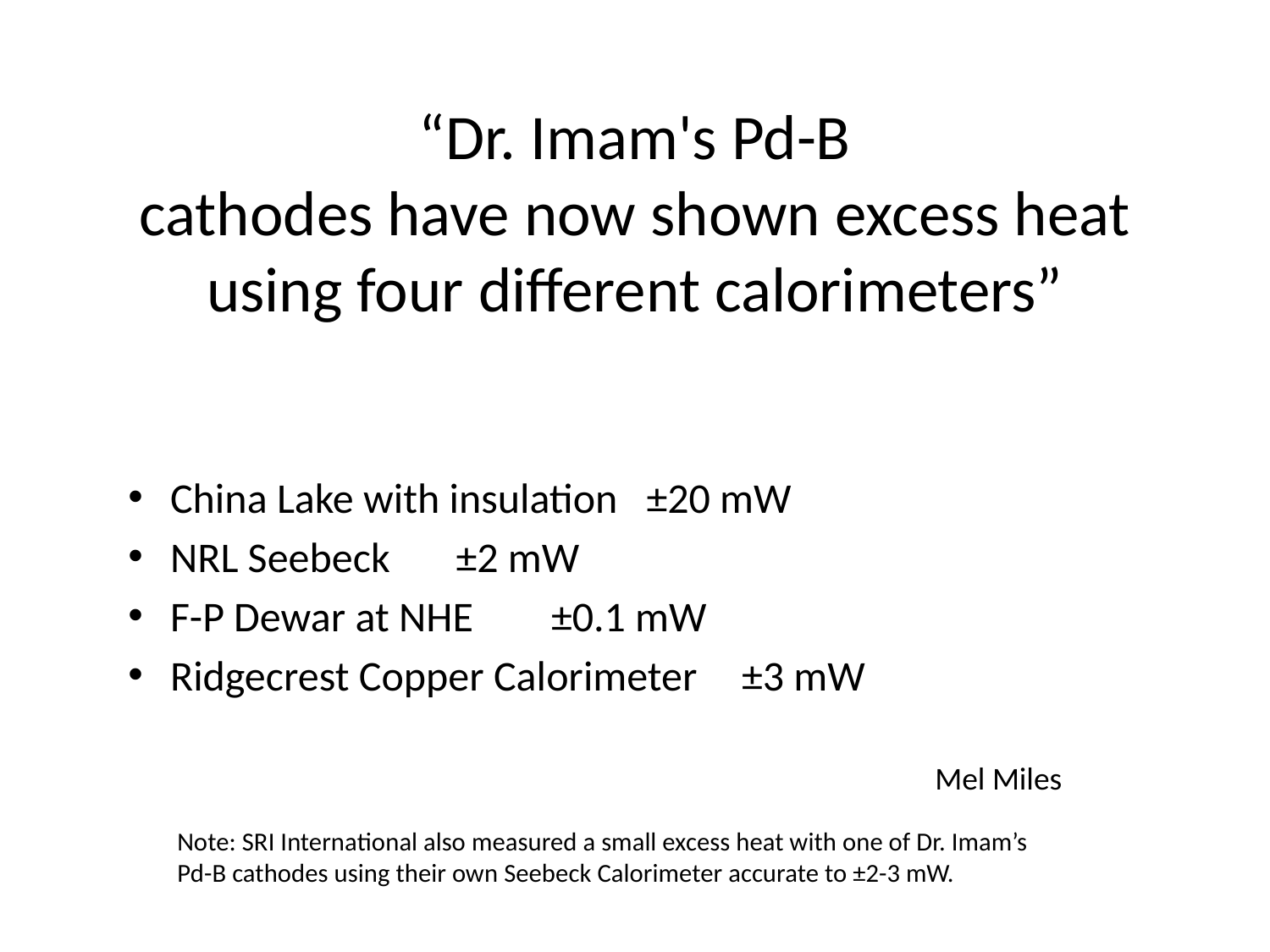

# “Dr. Imam's Pd-B cathodes have now shown excess heat  using four different calorimeters”
China Lake with insulation			±20 mW
NRL Seebeck   						±2 mW
F-P Dewar at NHE   					±0.1 mW
Ridgecrest Copper Calorimeter	±3 mW
Mel Miles
Note: SRI International also measured a small excess heat with one of Dr. Imam’s Pd-B cathodes using their own Seebeck Calorimeter accurate to ±2-3 mW.